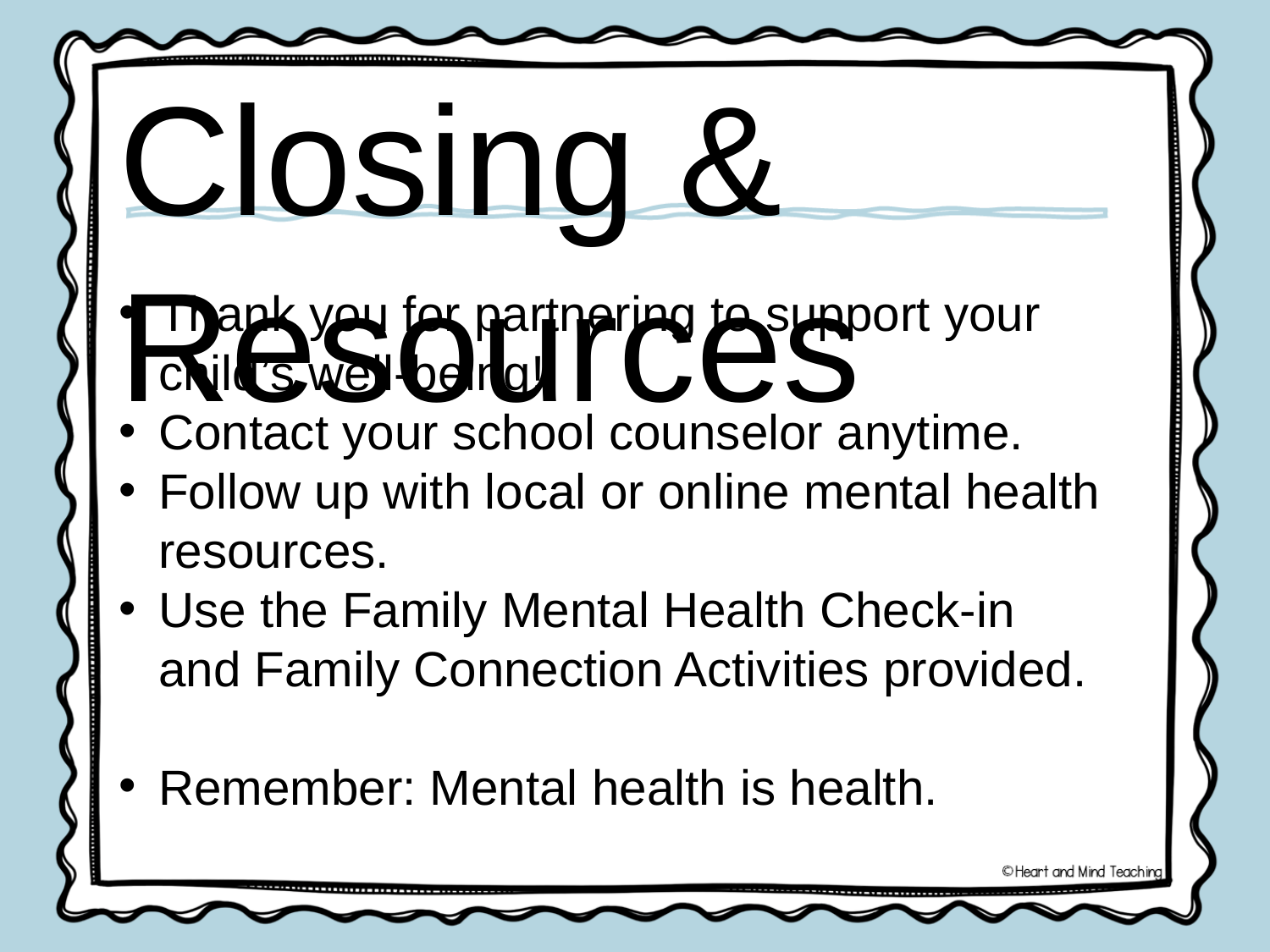

Closing & Resources
Thank you for partnering to support your child’s well-being!
Contact your school counselor anytime.
Follow up with local or online mental health resources.
Use the Family Mental Health Check-in and Family Connection Activities provided.

Remember: Mental health is health.